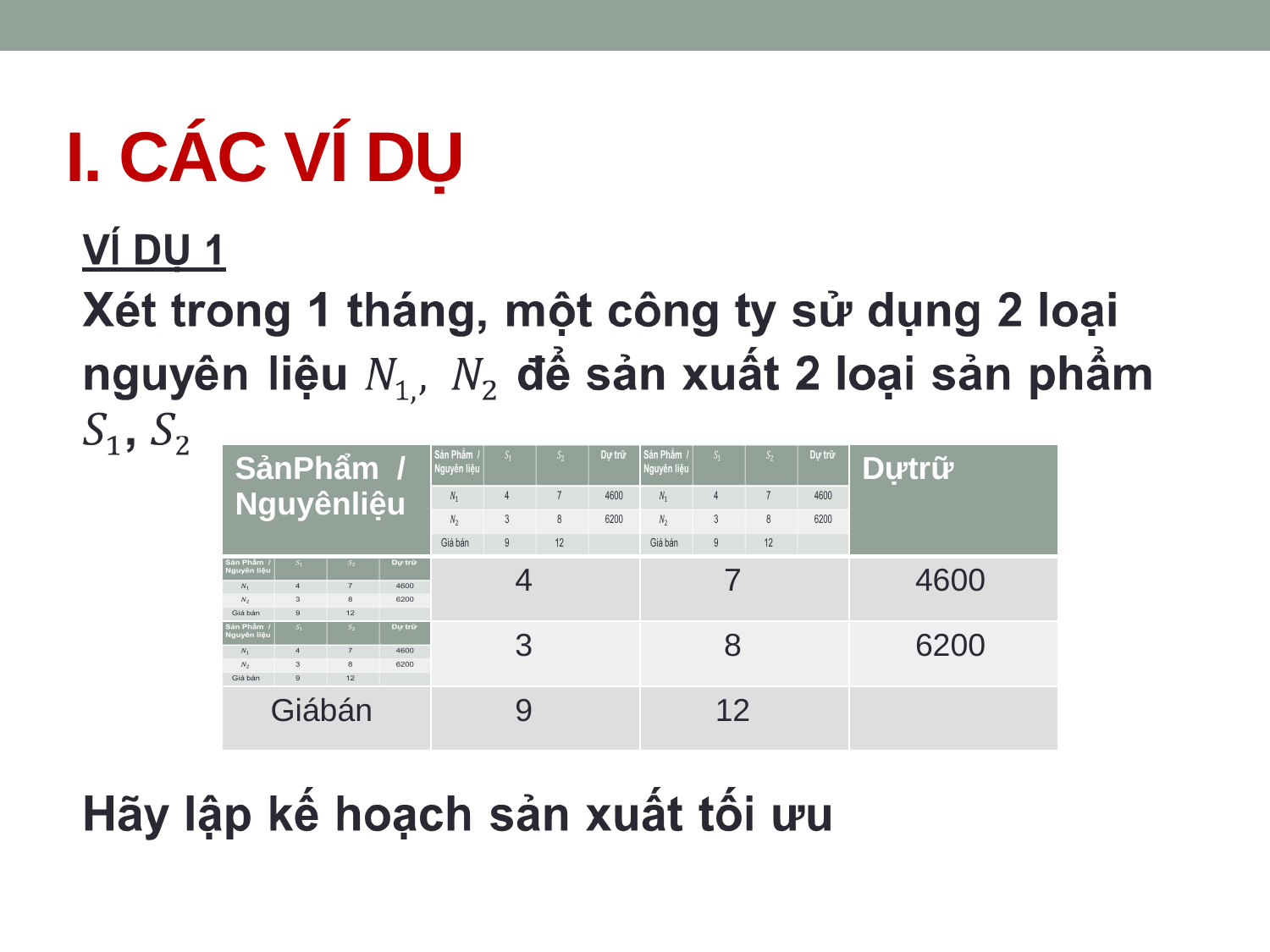

# I. CÁC VÍ DỤ

| SảnPhẩm / Nguyênliệu |  |  | Dựtrữ |
| --- | --- | --- | --- |
|  | 4 | 7 | 4600 |
|  | 3 | 8 | 6200 |
| Giábán | 9 | 12 |  |